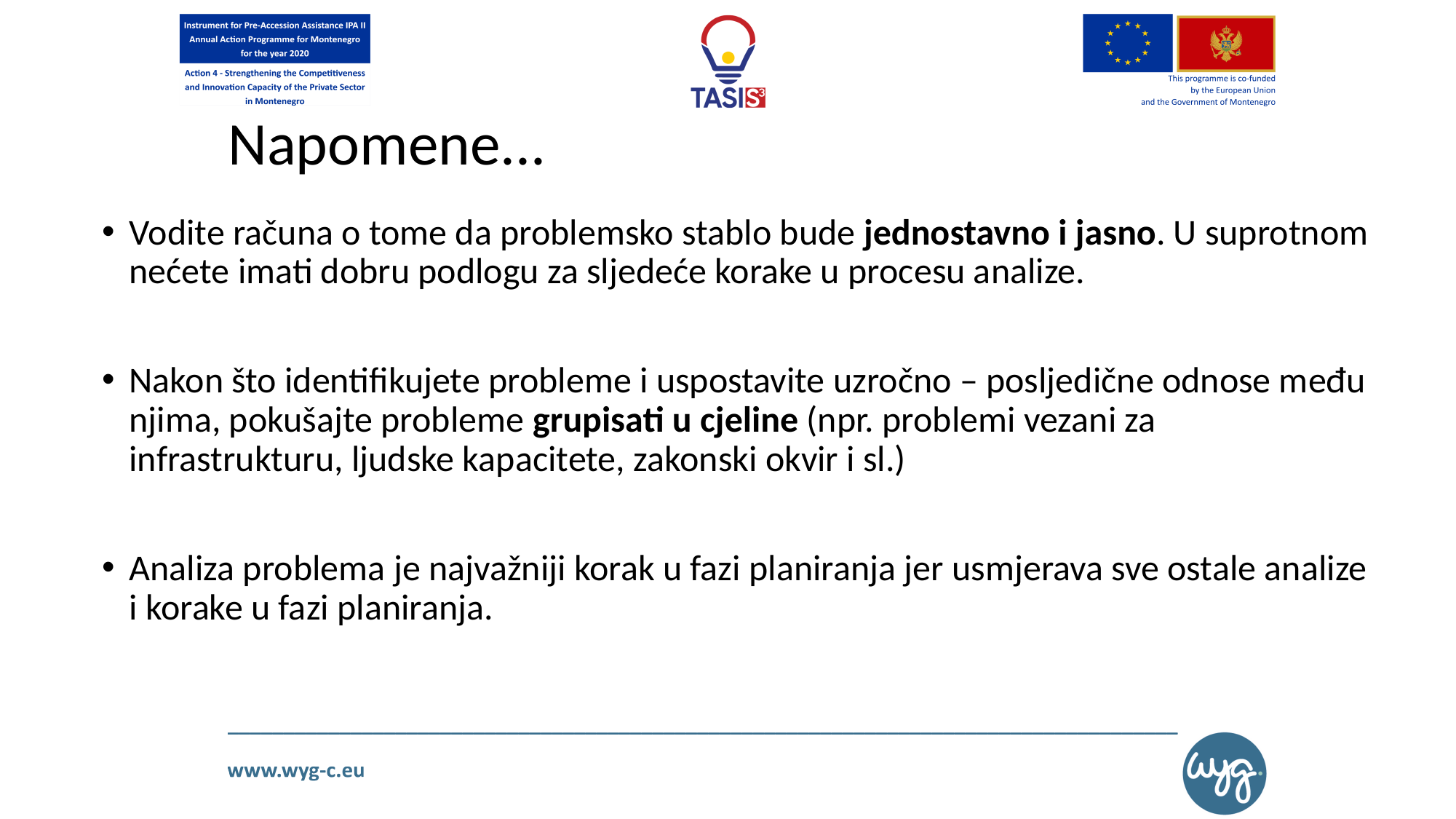

# Napomene...
Vodite računa o tome da problemsko stablo bude jednostavno i jasno. U suprotnom nećete imati dobru podlogu za sljedeće korake u procesu analize.

Nakon što identifikujete probleme i uspostavite uzročno – posljedične odnose među njima, pokušajte probleme grupisati u cjeline (npr. problemi vezani za infrastrukturu, ljudske kapacitete, zakonski okvir i sl.)

Analiza problema je najvažniji korak u fazi planiranja jer usmjerava sve ostale analize i korake u fazi planiranja.